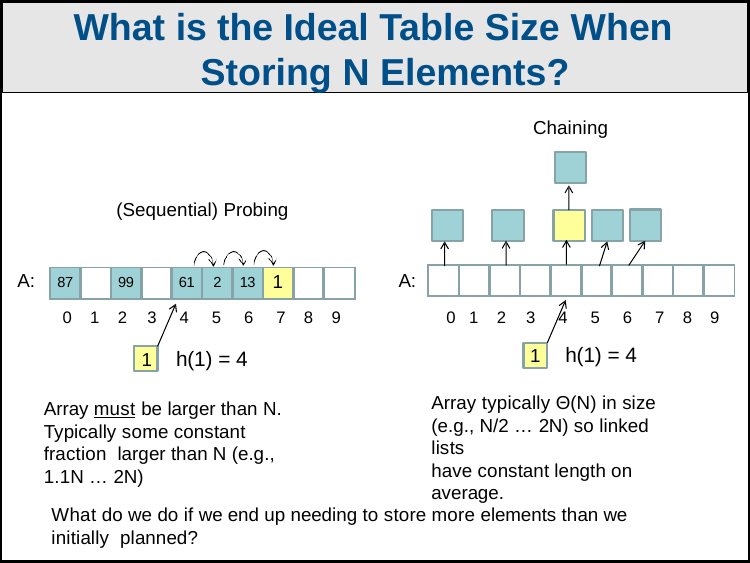

What is the Ideal Table Size When  Storing N Elements?
Chaining

61

(Sequential) Probing
1	2	13

87	99

|  |  |  |  |  |  |  |  |  |  |
| --- | --- | --- | --- | --- | --- | --- | --- | --- | --- |
A:
A:
| 87 |  | 99 |  | 61 | 2 | 13 | 1 |  |  |
| --- | --- | --- | --- | --- | --- | --- | --- | --- | --- |

0   1    2    3     4     5     6     7    8    9
1	h(1) = 4

0    1    2    3     4     5     6     7    8    9

1	h(1) = 4

Array typically Θ(N) in size  (e.g., N/2 … 2N) so linked lists
have constant length on average.
Array must be larger than N.  Typically some constant fraction  larger than N (e.g., 1.1N … 2N)
What do we do if we end up needing to store more elements than we initially  planned?